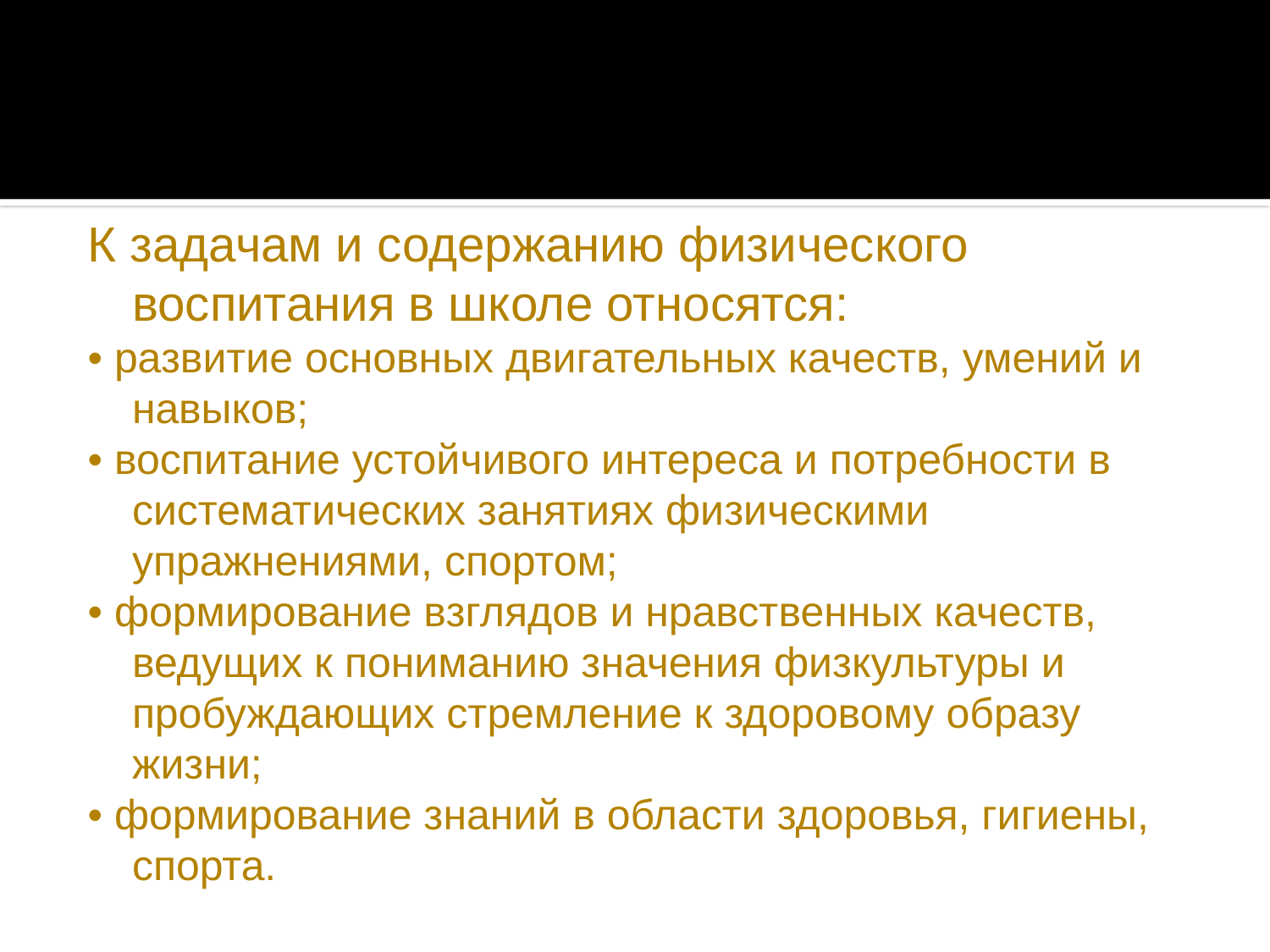

К задачам и содержанию физического воспитания в школе относятся:
• развитие основных двигательных качеств, умений и навыков;
• воспитание устойчивого интереса и потребности в систематических занятиях физическими упражнениями, спортом;
• формирование взглядов и нравственных качеств, ведущих к пониманию значения физкультуры и пробуждающих стремление к здоровому образу жизни;
• формирование знаний в области здоровья, гигиены, спорта.